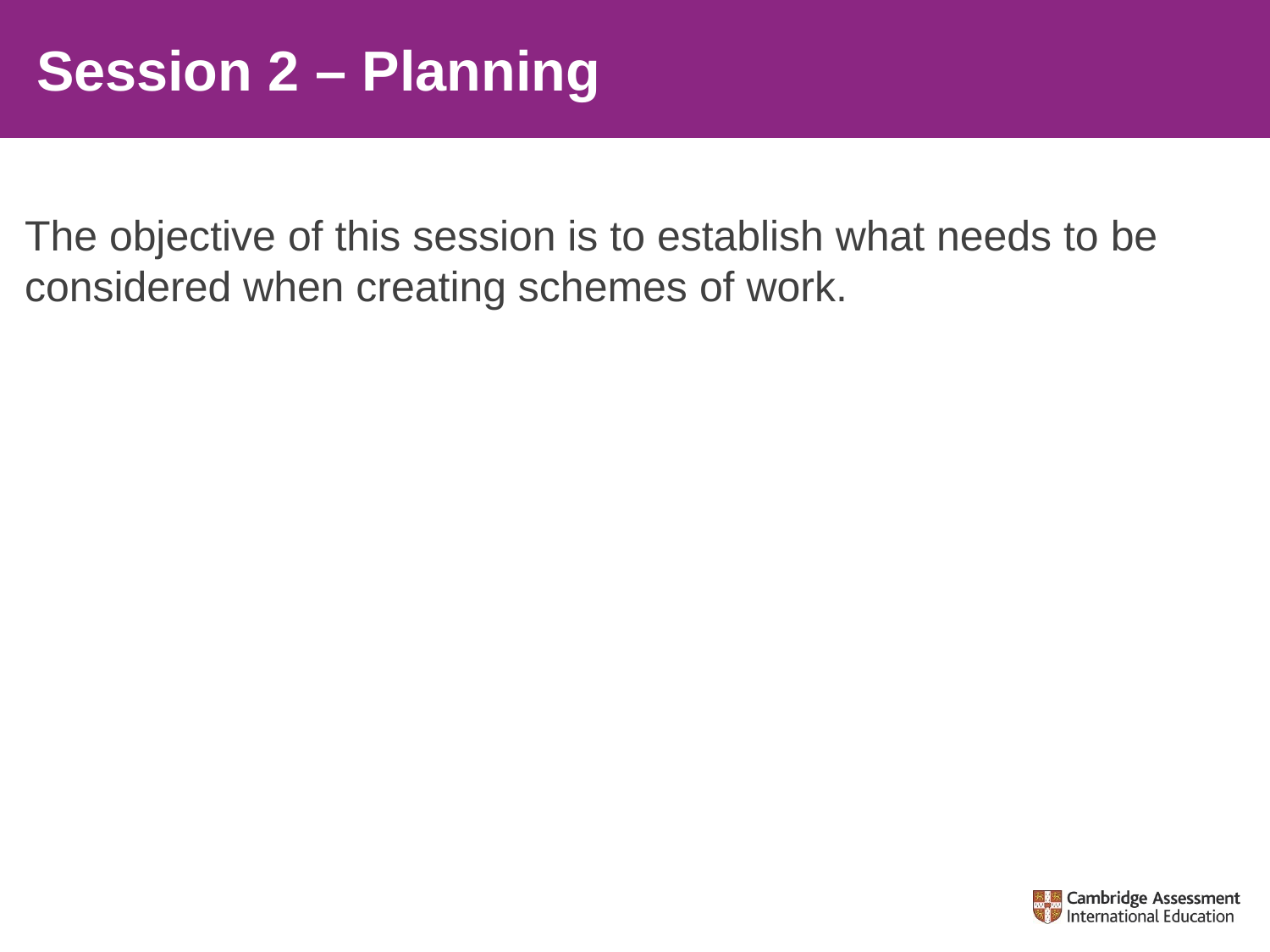

# Session 2 – Planning
The objective of this session is to establish what needs to be considered when creating schemes of work.